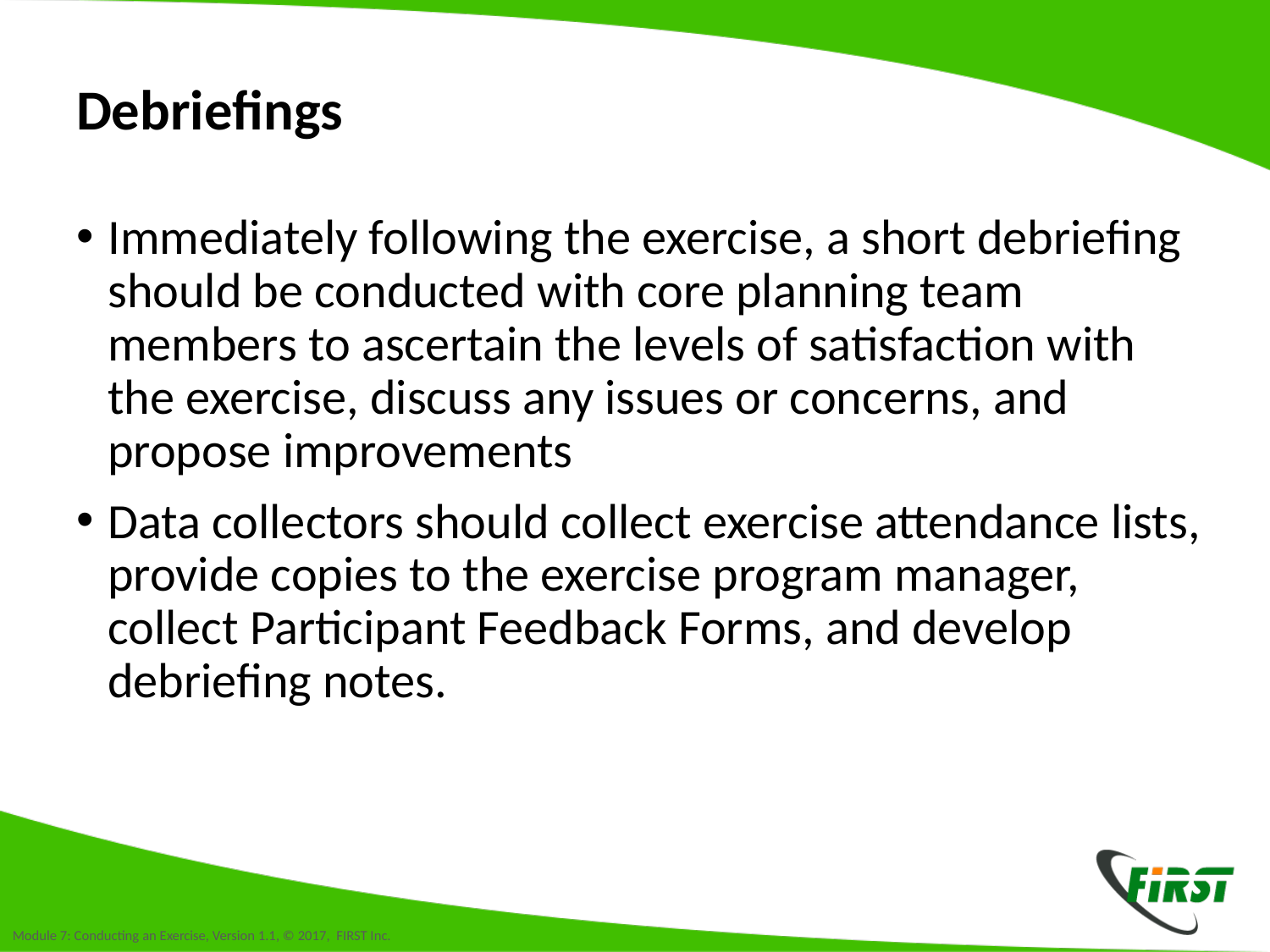

# Debriefings
Immediately following the exercise, a short debriefing should be conducted with core planning team members to ascertain the levels of satisfaction with the exercise, discuss any issues or concerns, and propose improvements
Data collectors should collect exercise attendance lists, provide copies to the exercise program manager, collect Participant Feedback Forms, and develop debriefing notes.